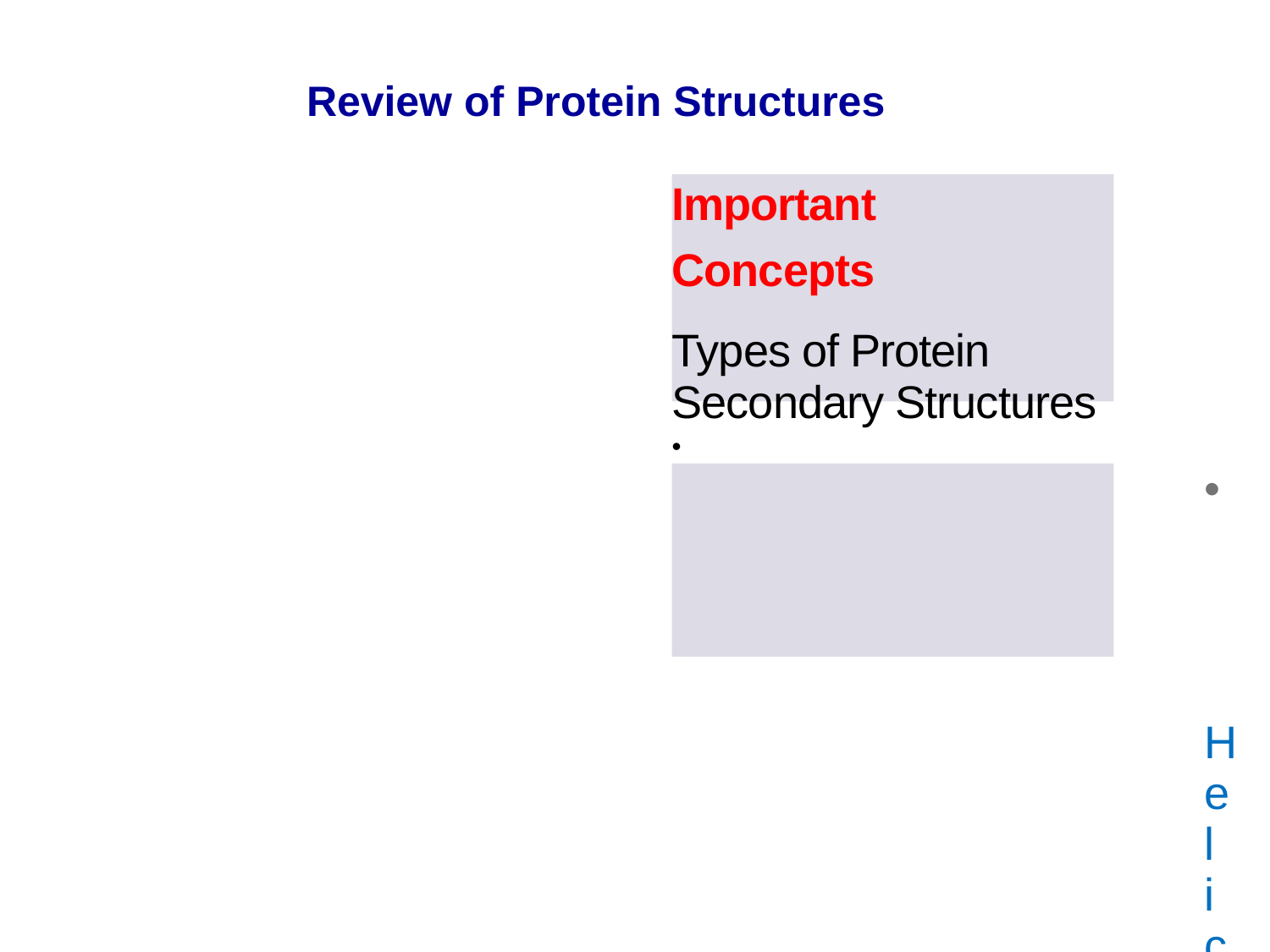

Review of Protein Structures
Important
Concepts
Types of Protein Secondary Structures •
•    Helices
•    Beta Sheets
•    Coils
•    Loops